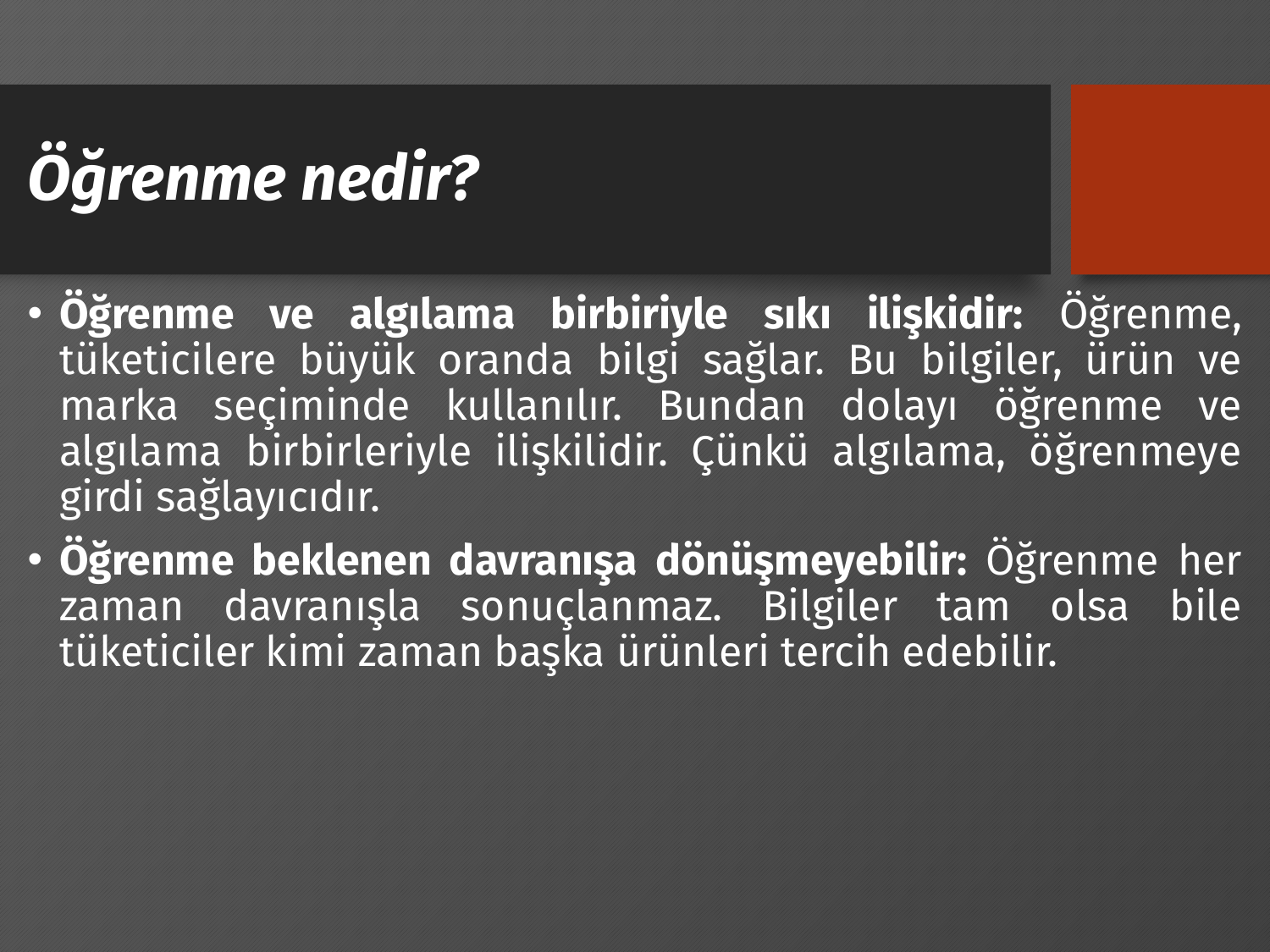

# Öğrenme nedir?
Öğrenme ve algılama birbiriyle sıkı ilişkidir: Öğrenme, tüketicilere büyük oranda bilgi sağlar. Bu bilgiler, ürün ve marka seçiminde kullanılır. Bundan dolayı öğrenme ve algılama birbirleriyle ilişkilidir. Çünkü algılama, öğrenmeye girdi sağlayıcıdır.
Öğrenme beklenen davranışa dönüşmeyebilir: Öğrenme her zaman davranışla sonuçlanmaz. Bilgiler tam olsa bile tüketiciler kimi zaman başka ürünleri tercih edebilir.